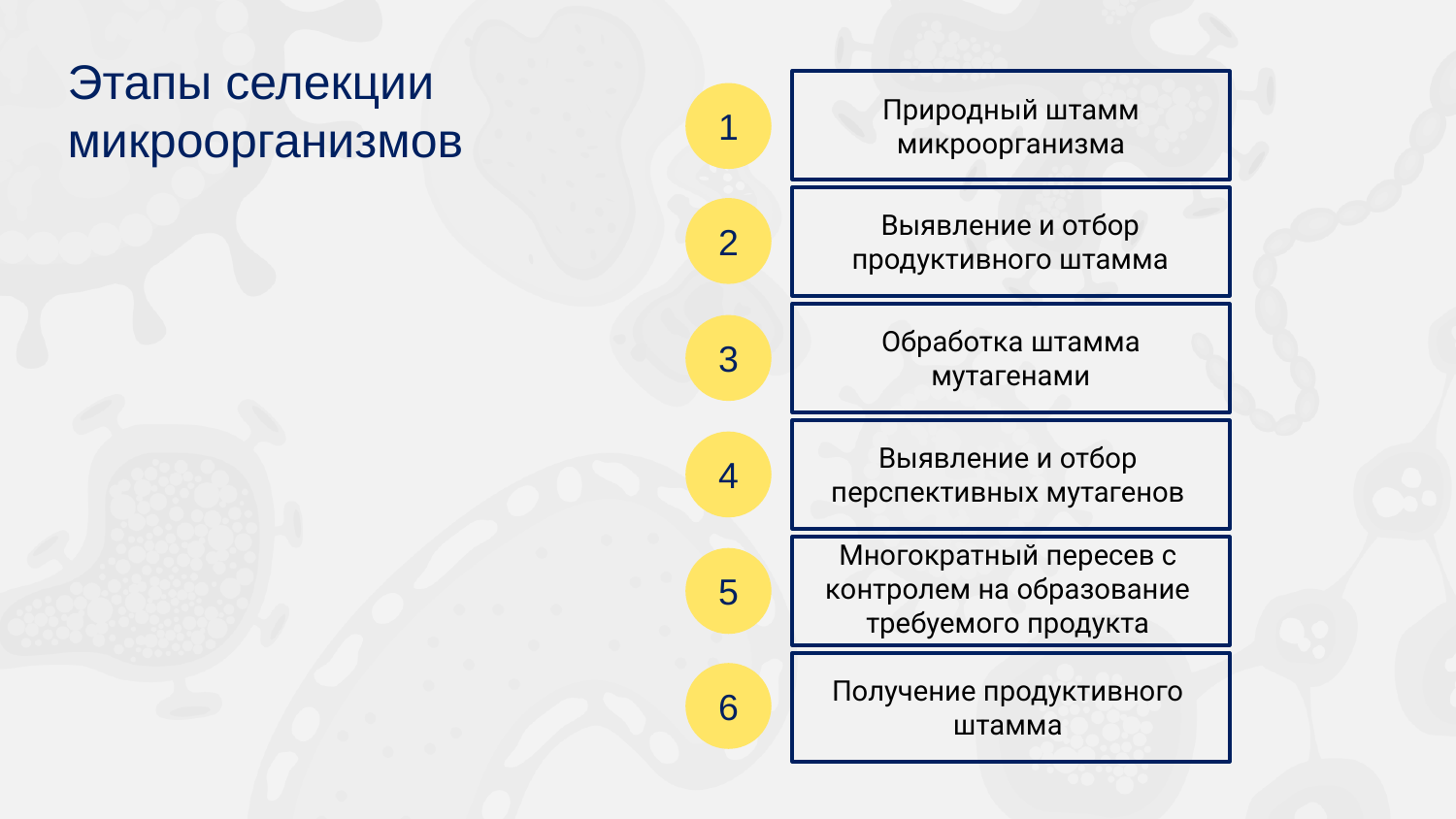

Этапы селекции
микроорганизмов

1
Природный штамм микроорганизма

2
Выявление и отбор продуктивного штамма

3
Обработка штамма мутагенами

4
Выявление и отбор перспективных мутагенов
Многократный пересев с контролем на образование требуемого продукта

5

6
Получение продуктивного штамма